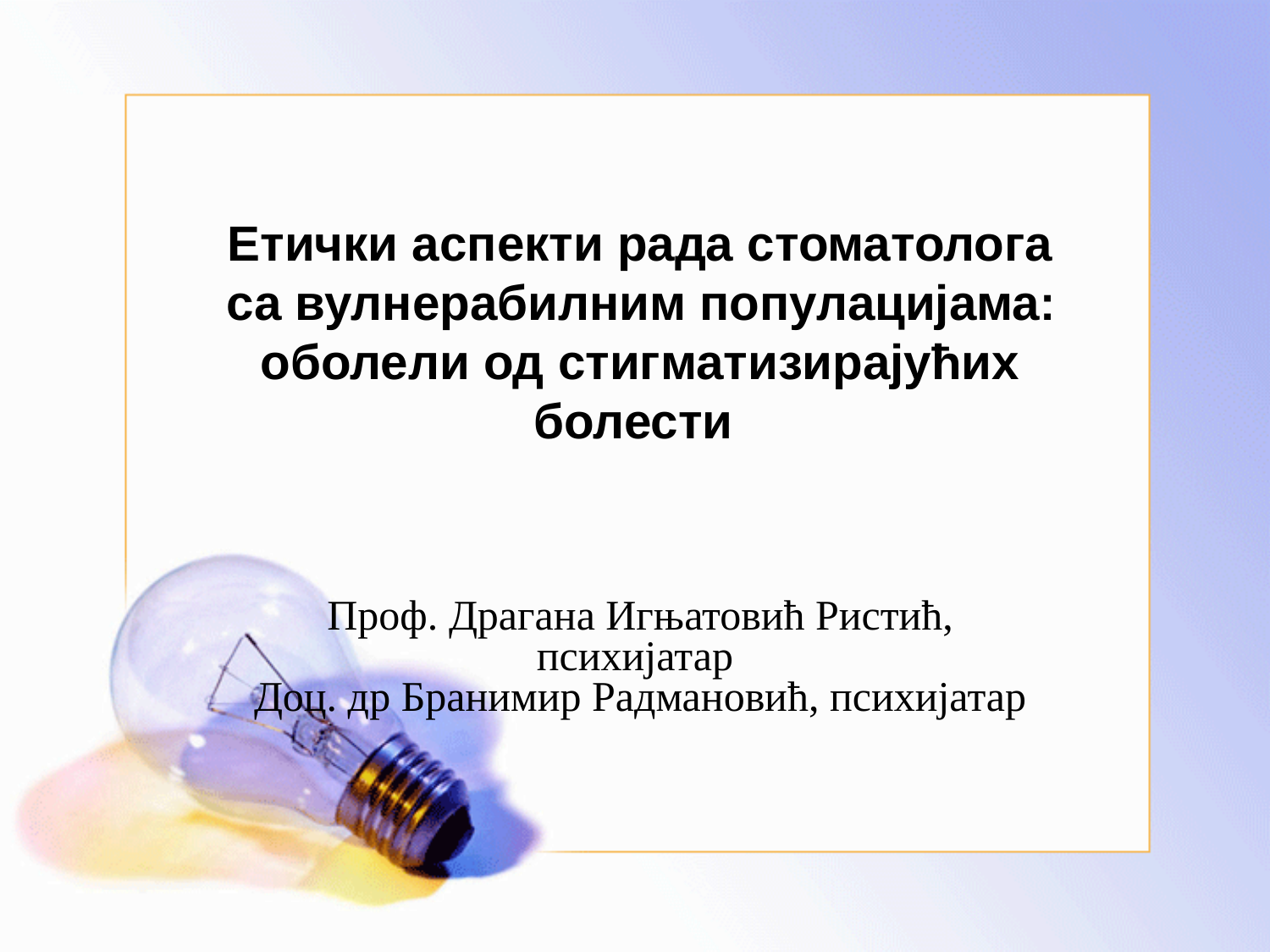

# Етички аспекти рада стоматолога са вулнерабилним популацијама: оболели од стигматизирајућих болести

Проф. Драгана Игњатовић Ристић,
психијатар
Доц. др Бранимир Радмановић, психијатар